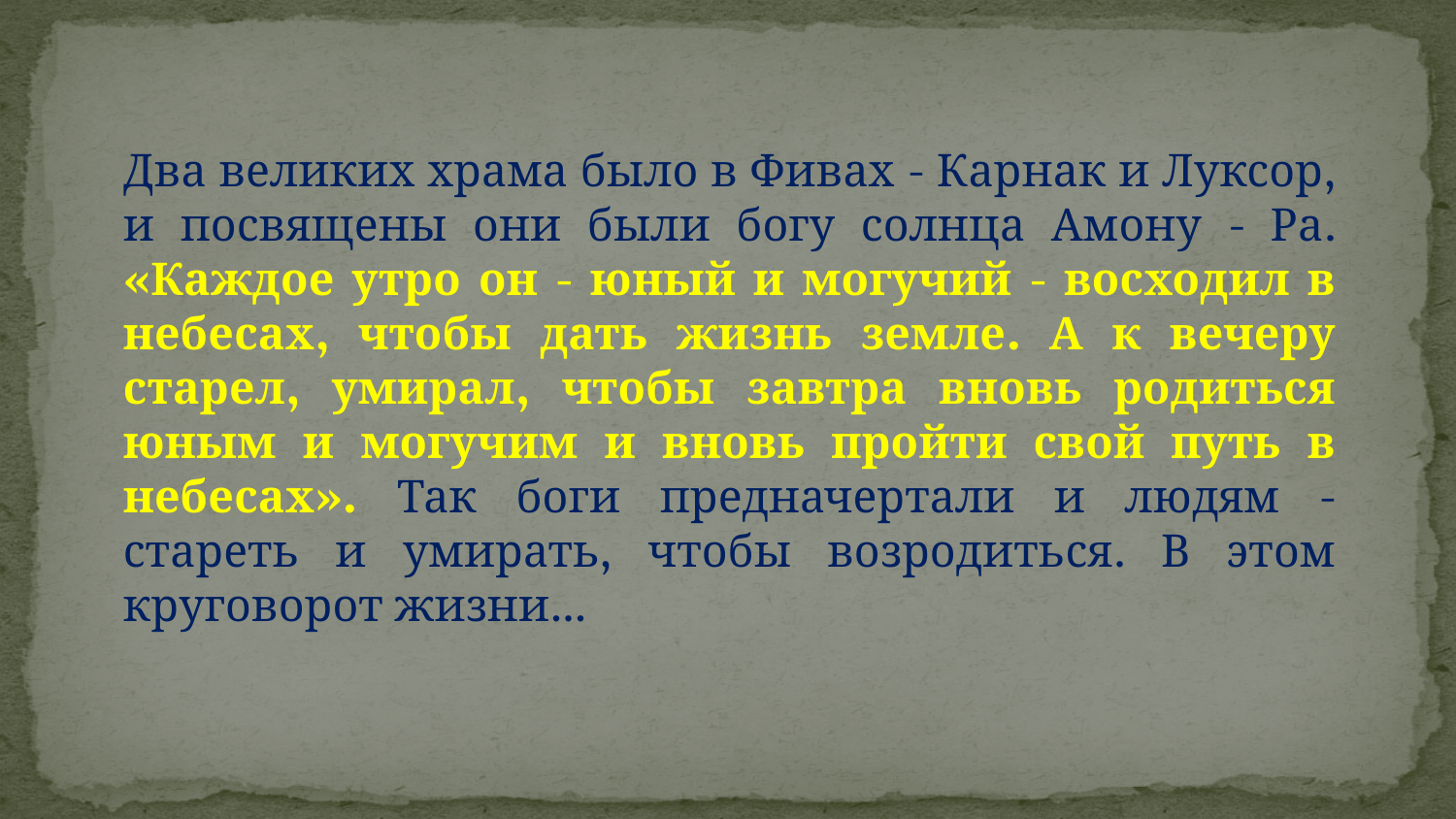

Два великих храма было в Фивах - Карнак и Луксор, и посвящены они были богу солнца Амону - Ра.
«Каждое утро он - юный и могучий - восходил в небесах, чтобы дать жизнь земле. А к вечеру старел, умирал, чтобы завтра вновь родиться юным и могучим и вновь пройти свой путь в небесах». Так боги предначертали и людям - стареть и умирать, чтобы возродиться. В этом круговорот жизни...